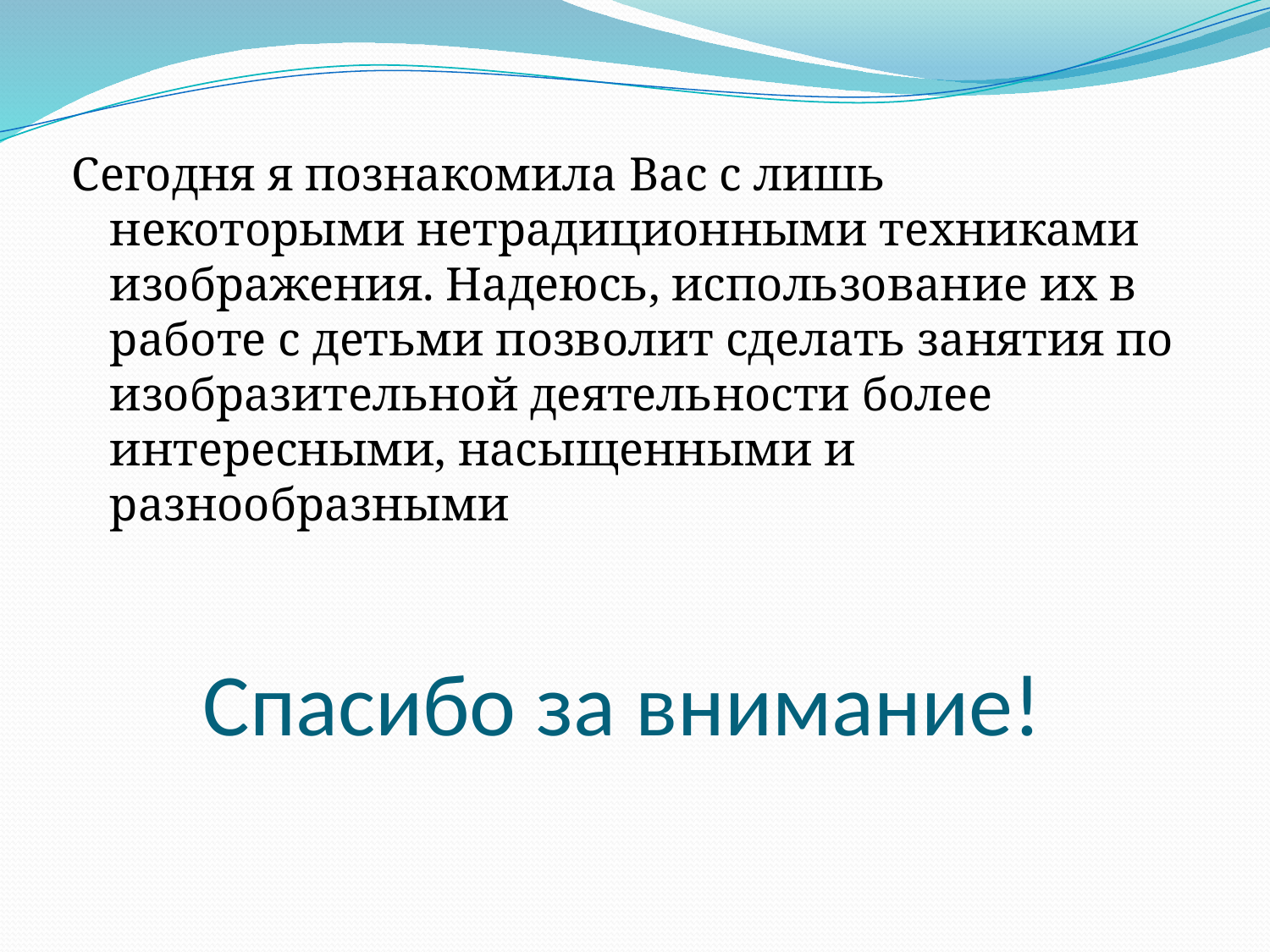

Сегодня я познакомила Вас с лишь некоторыми нетрадиционными техниками изображения. Надеюсь, использование их в работе с детьми позволит сделать занятия по изобразительной деятельности более интересными, насыщенными и разнообразными
# Спасибо за внимание!